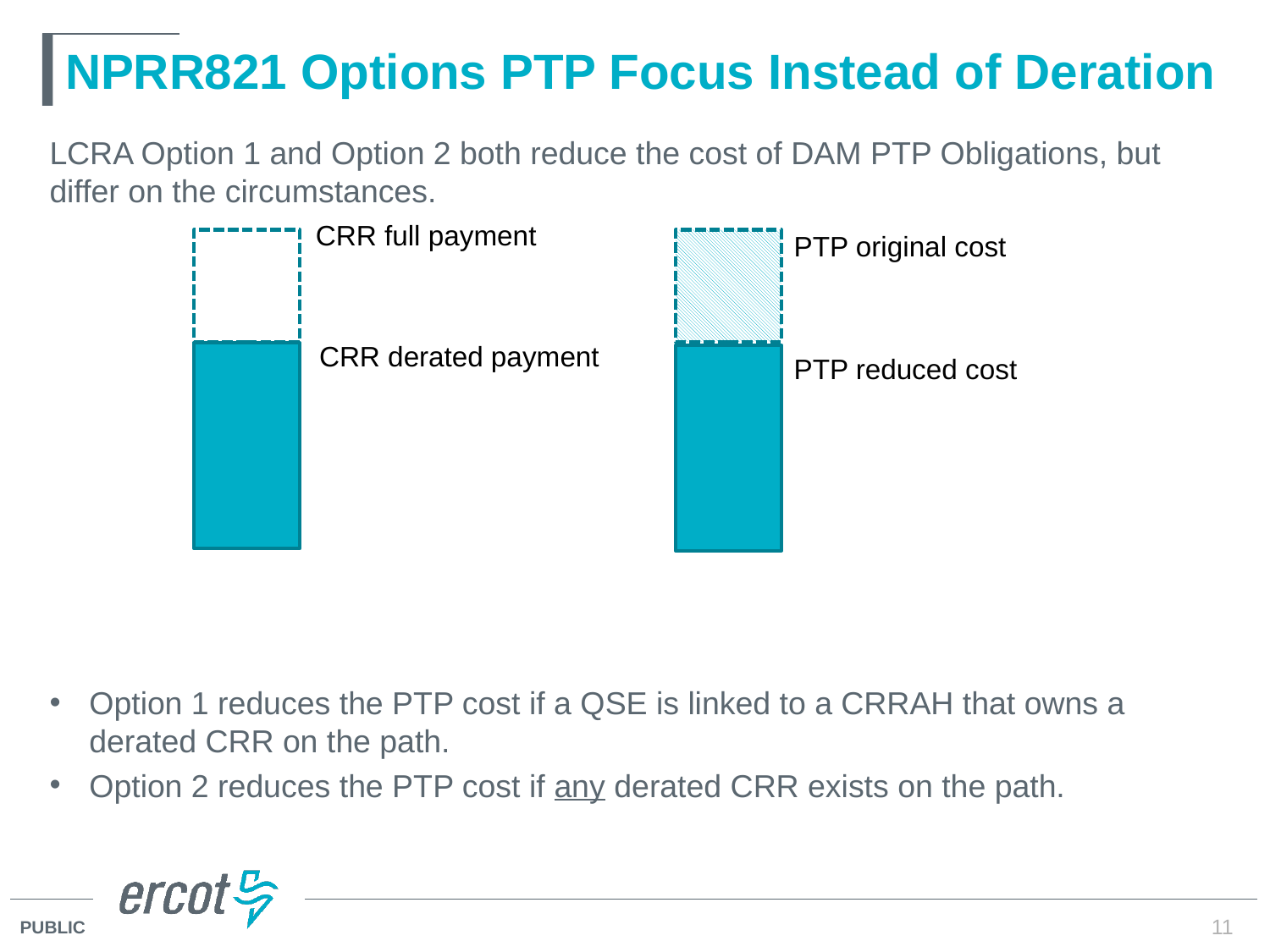

# NPRR821 Options PTP Focus Instead of Deration
LCRA Option 1 and Option 2 both reduce the cost of DAM PTP Obligations, but differ on the circumstances.

Option 1 reduces the PTP cost if a QSE is linked to a CRRAH that owns a derated CRR on the path.
Option 2 reduces the PTP cost if any derated CRR exists on the path.

CRR full payment
PTP original cost

CRR derated payment

PTP reduced cost
11